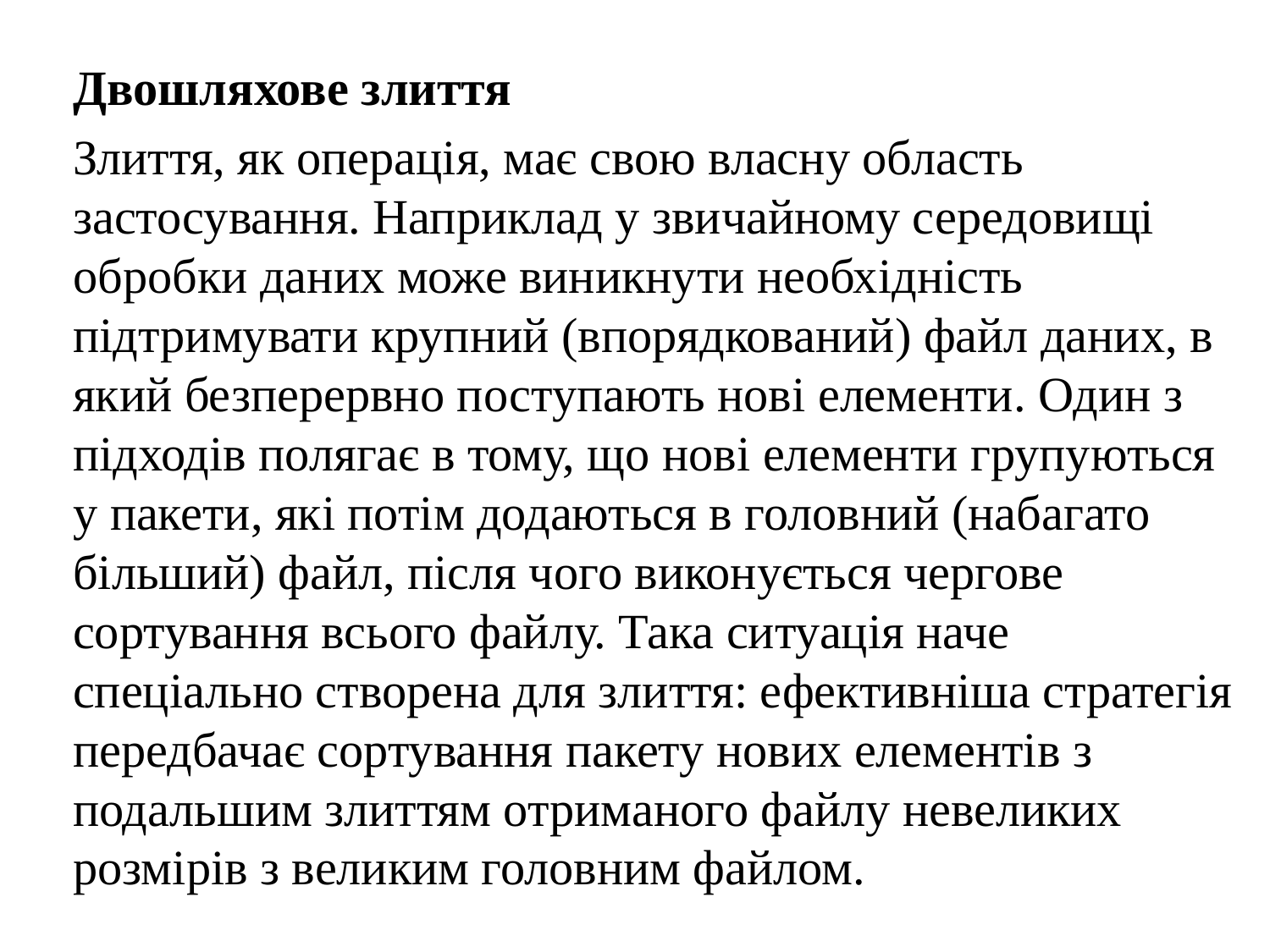

Двошляхове злиття
	Злиття, як операція, має свою власну область застосування. Наприклад у звичайному середовищі обробки даних може виникнути необхідність підтримувати крупний (впорядкований) файл даних, в який безперервно поступають нові елементи. Один з підходів полягає в тому, що нові елементи групуються у пакети, які потім додаються в головний (набагато більший) файл, після чого виконується чергове сортування всього файлу. Така ситуація наче спеціально створена для злиття: ефективніша стратегія передбачає сортування пакету нових елементів з подальшим злиттям отриманого файлу невеликих розмірів з великим головним файлом.